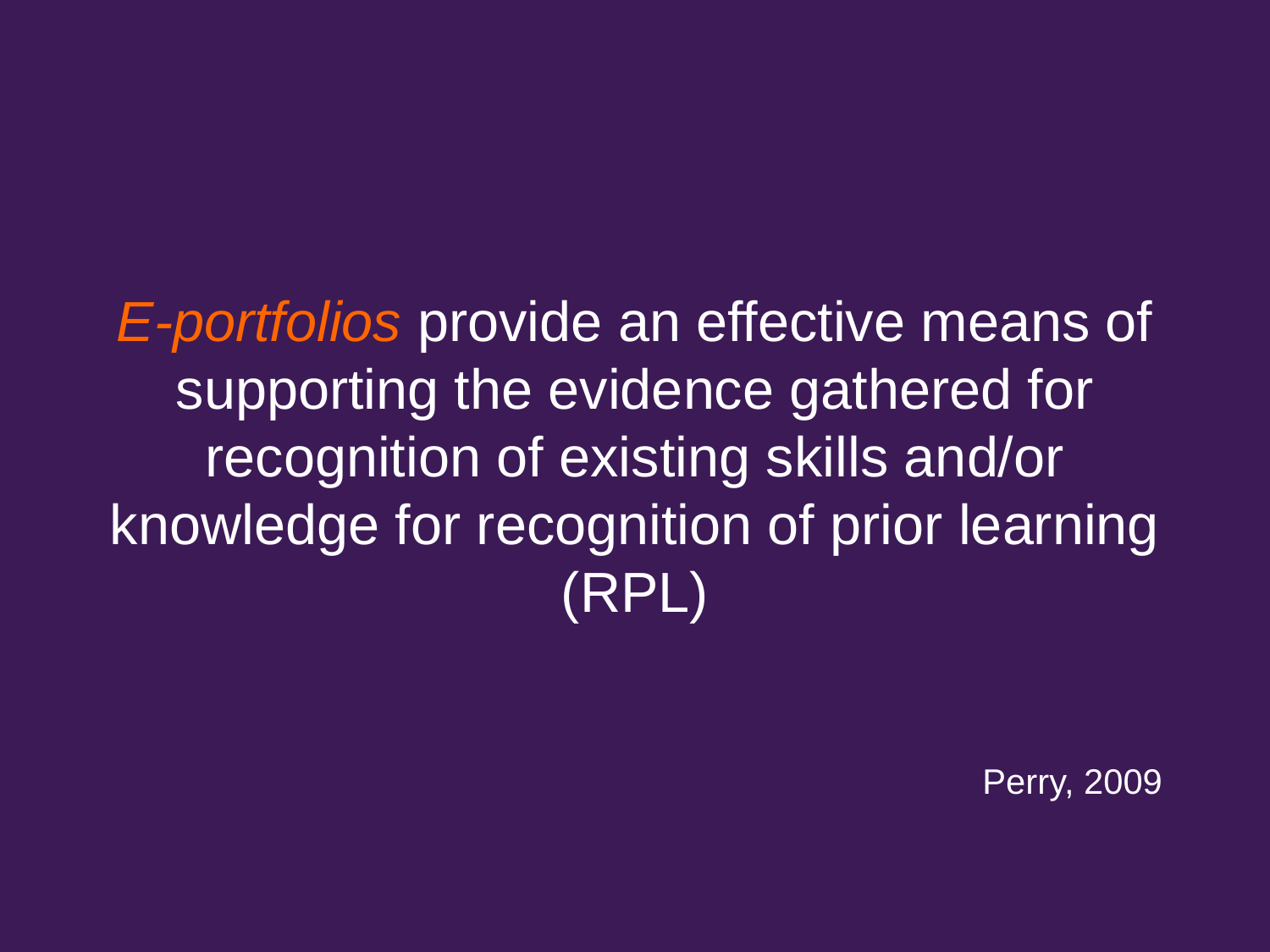

E-portfolios provide an effective means of supporting the evidence gathered for recognition of existing skills and/or knowledge for recognition of prior learning (RPL)

Perry, 2009